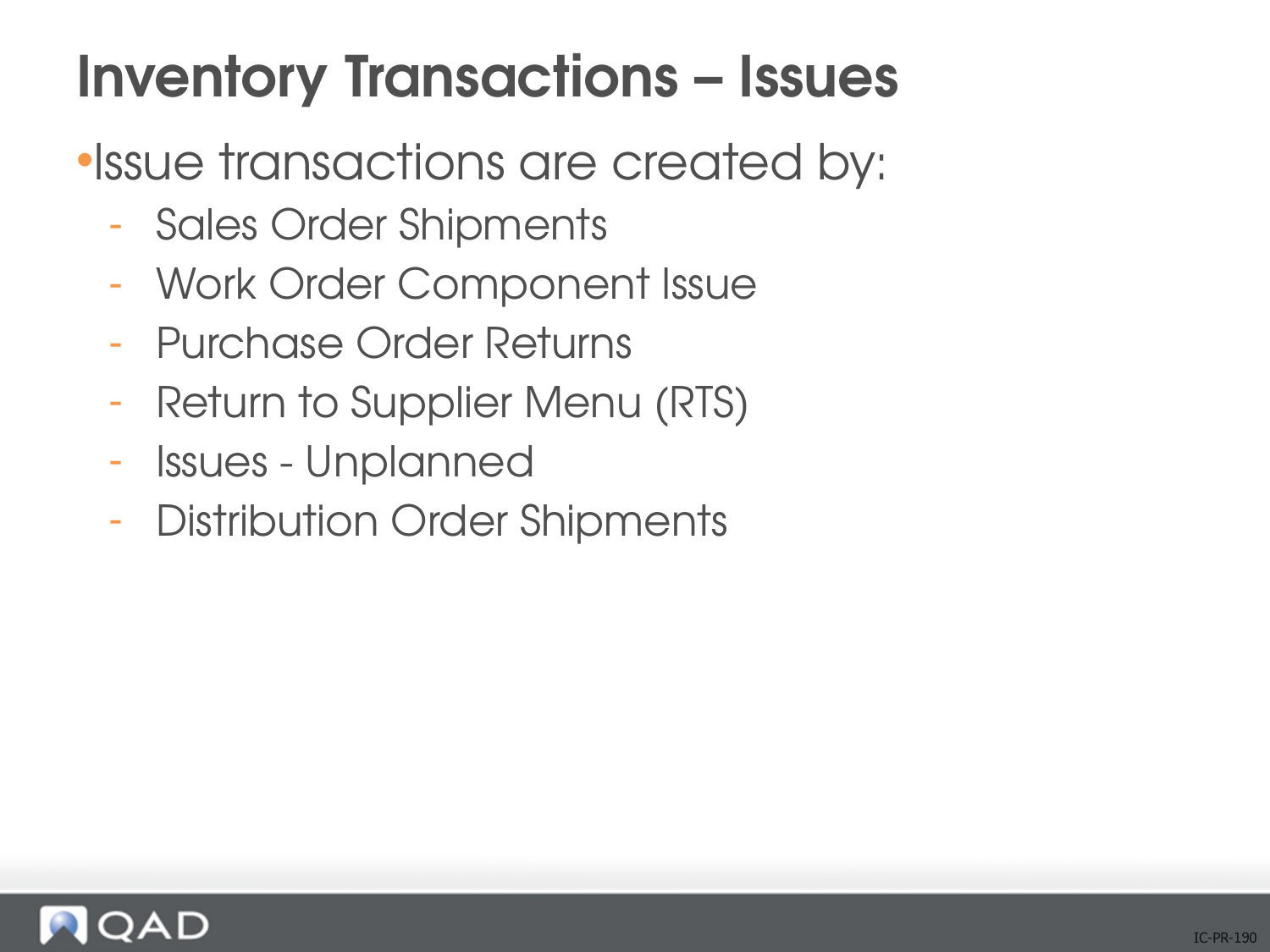

# Inventory Transactions – Issues
Issue transactions are created by:
Sales Order Shipments
Work Order Component Issue
Purchase Order Returns
Return to Supplier Menu (RTS)
Issues - Unplanned
Distribution Order Shipments
IC-PR-190